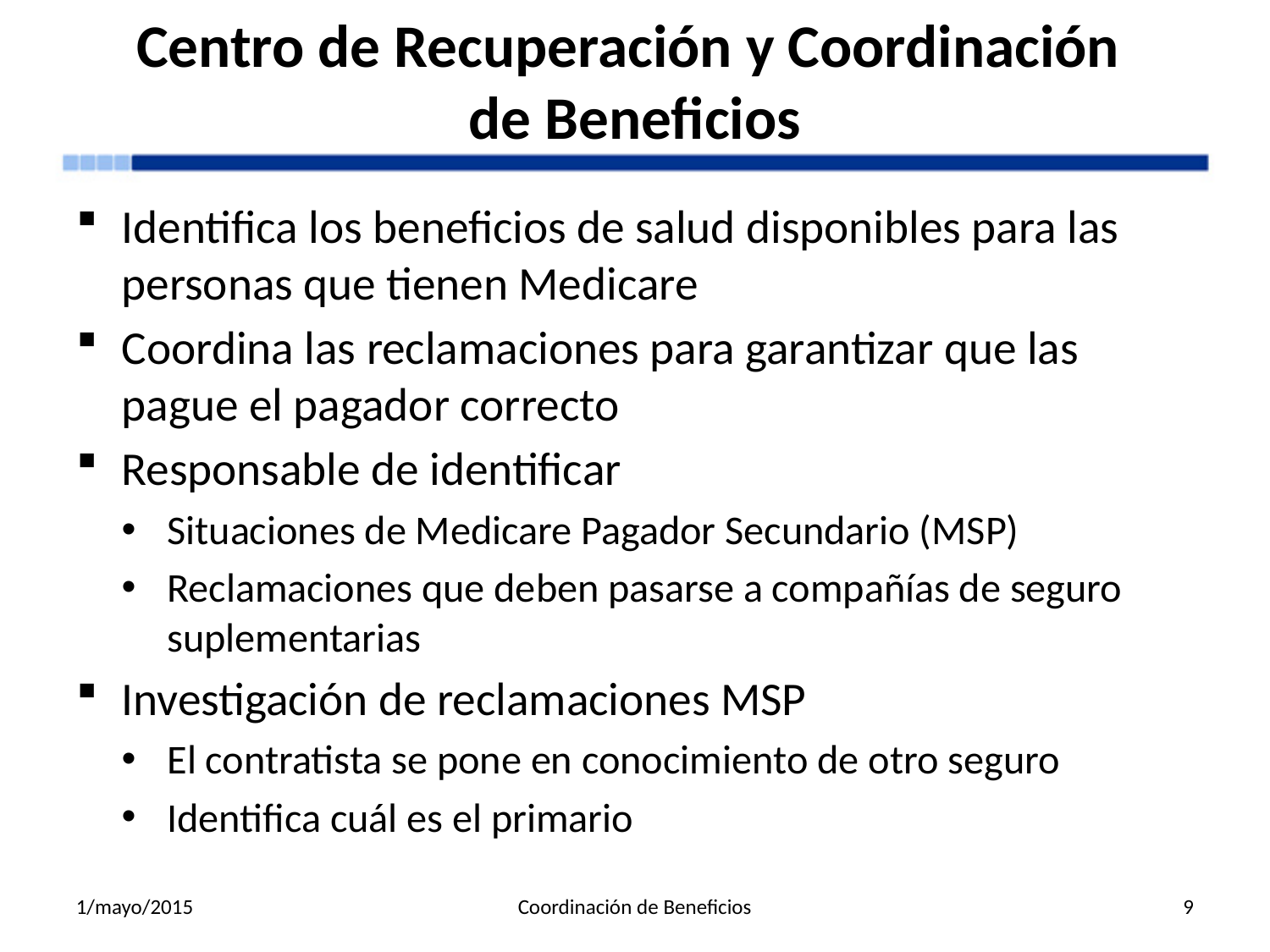

# Centro de Recuperación y Coordinación de Beneficios
Identifica los beneficios de salud disponibles para las personas que tienen Medicare
Coordina las reclamaciones para garantizar que las pague el pagador correcto
Responsable de identificar
Situaciones de Medicare Pagador Secundario (MSP)
Reclamaciones que deben pasarse a compañías de seguro suplementarias
Investigación de reclamaciones MSP
El contratista se pone en conocimiento de otro seguro
Identifica cuál es el primario

1/mayo/2015
Coordinación de Beneficios
9